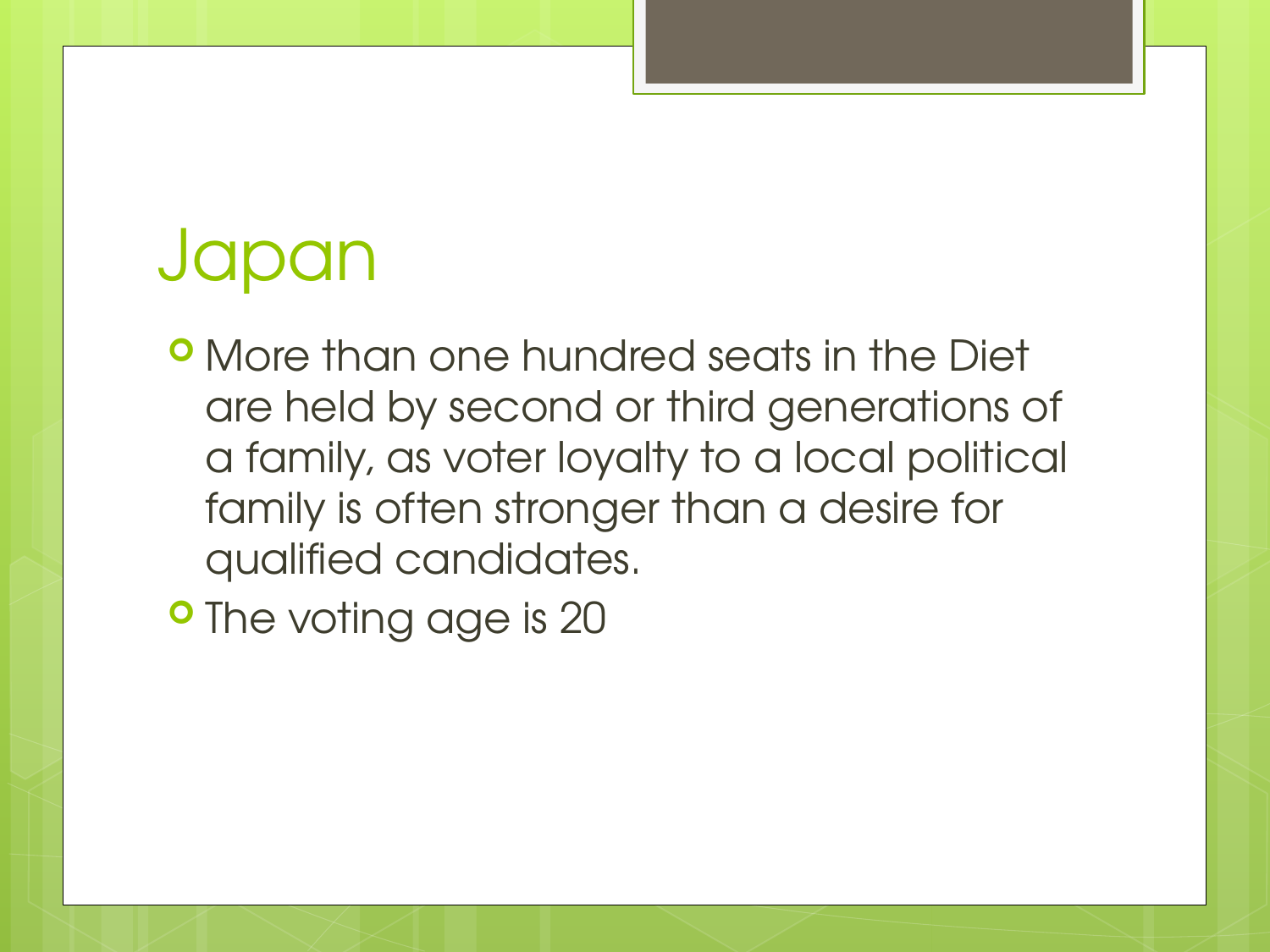

# Japan
More than one hundred seats in the Diet are held by second or third generations of a family, as voter loyalty to a local political family is often stronger than a desire for qualified candidates.
The voting age is 20